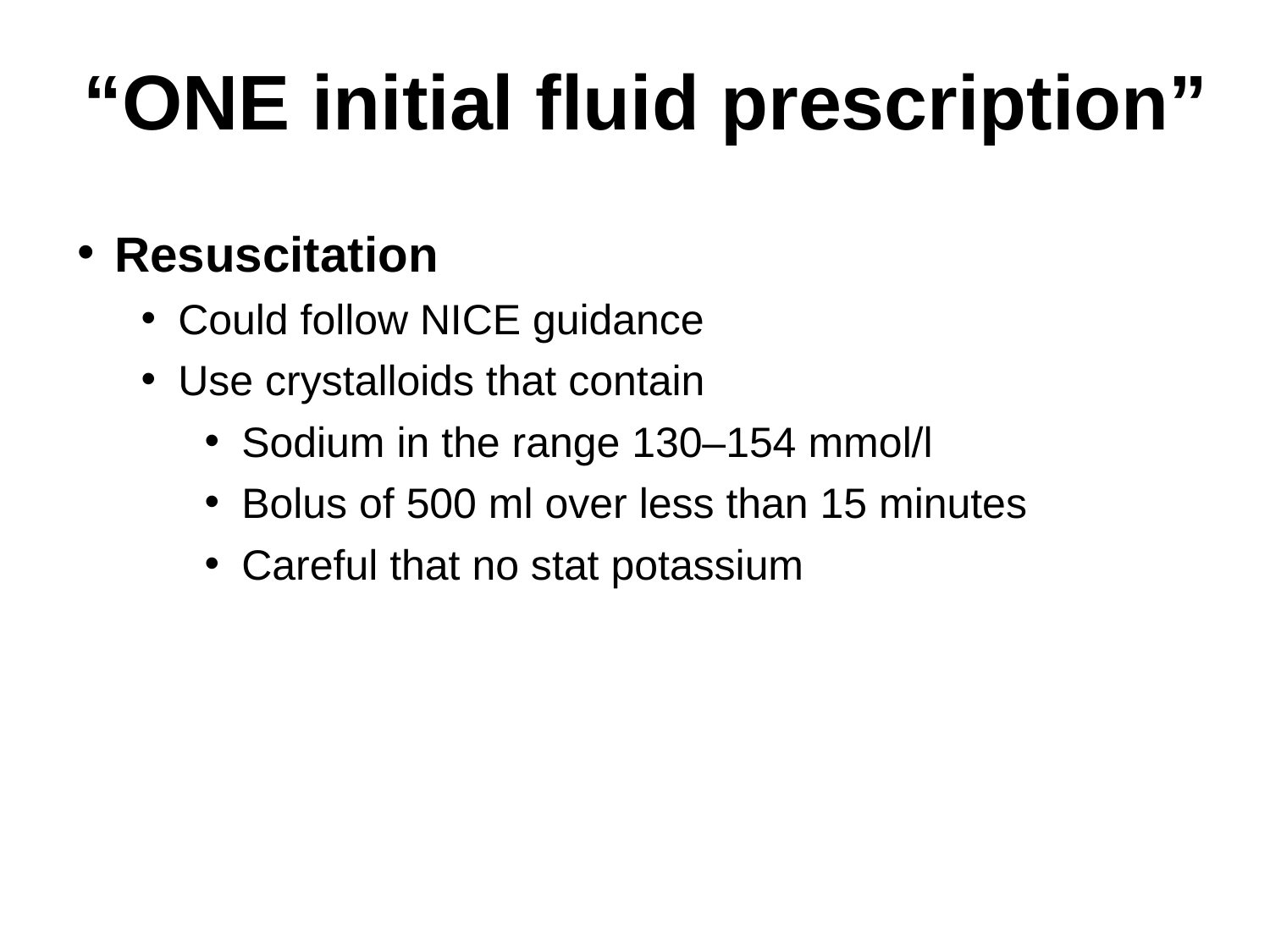

“ONE initial fluid prescription”
Resuscitation
Could follow NICE guidance
Use crystalloids that contain
Sodium in the range 130–154 mmol/l
Bolus of 500 ml over less than 15 minutes
Careful that no stat potassium